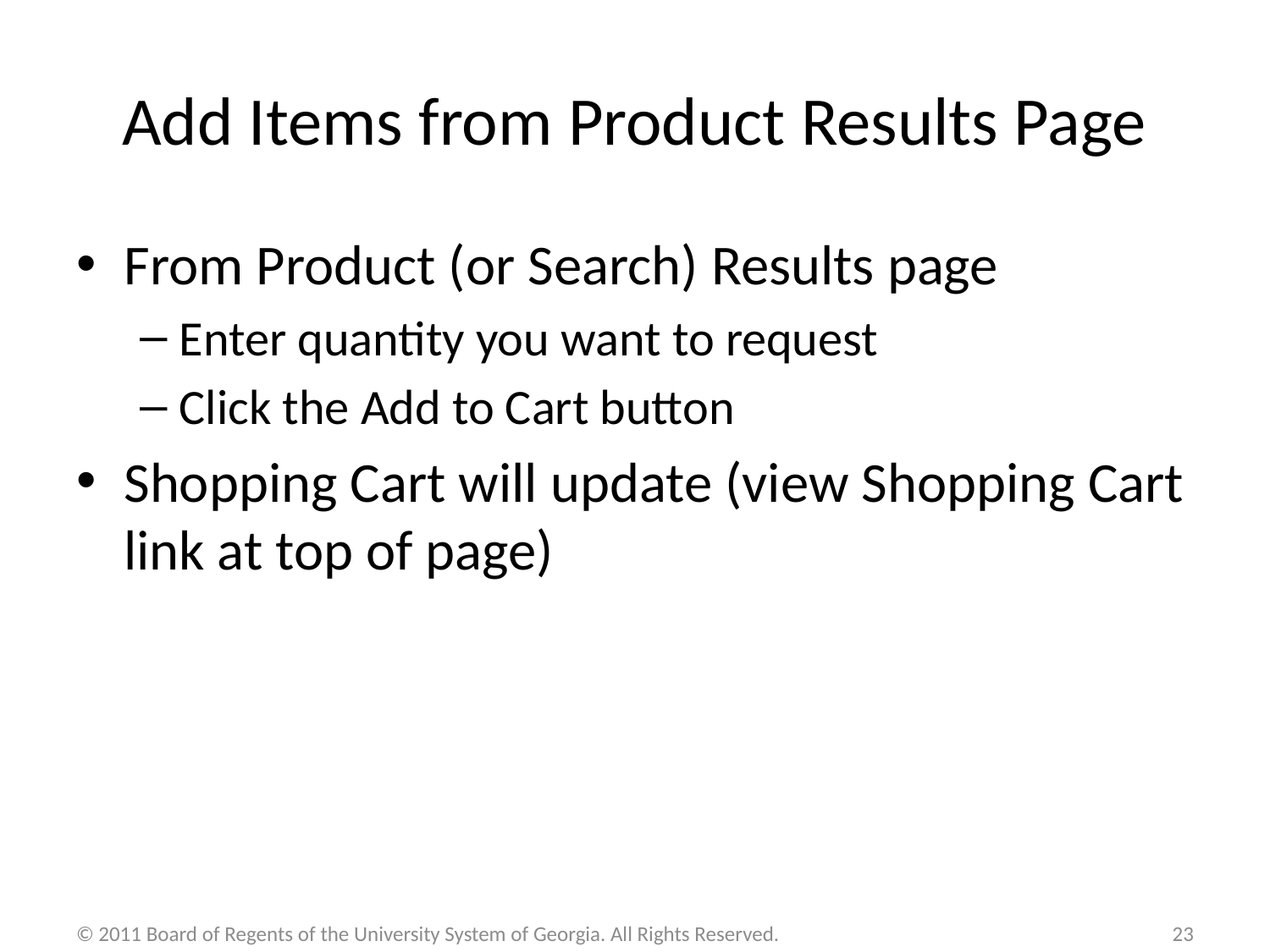

# Add Items from Product Results Page
From Product (or Search) Results page
Enter quantity you want to request
Click the Add to Cart button
Shopping Cart will update (view Shopping Cart link at top of page)
© 2011 Board of Regents of the University System of Georgia. All Rights Reserved.
23